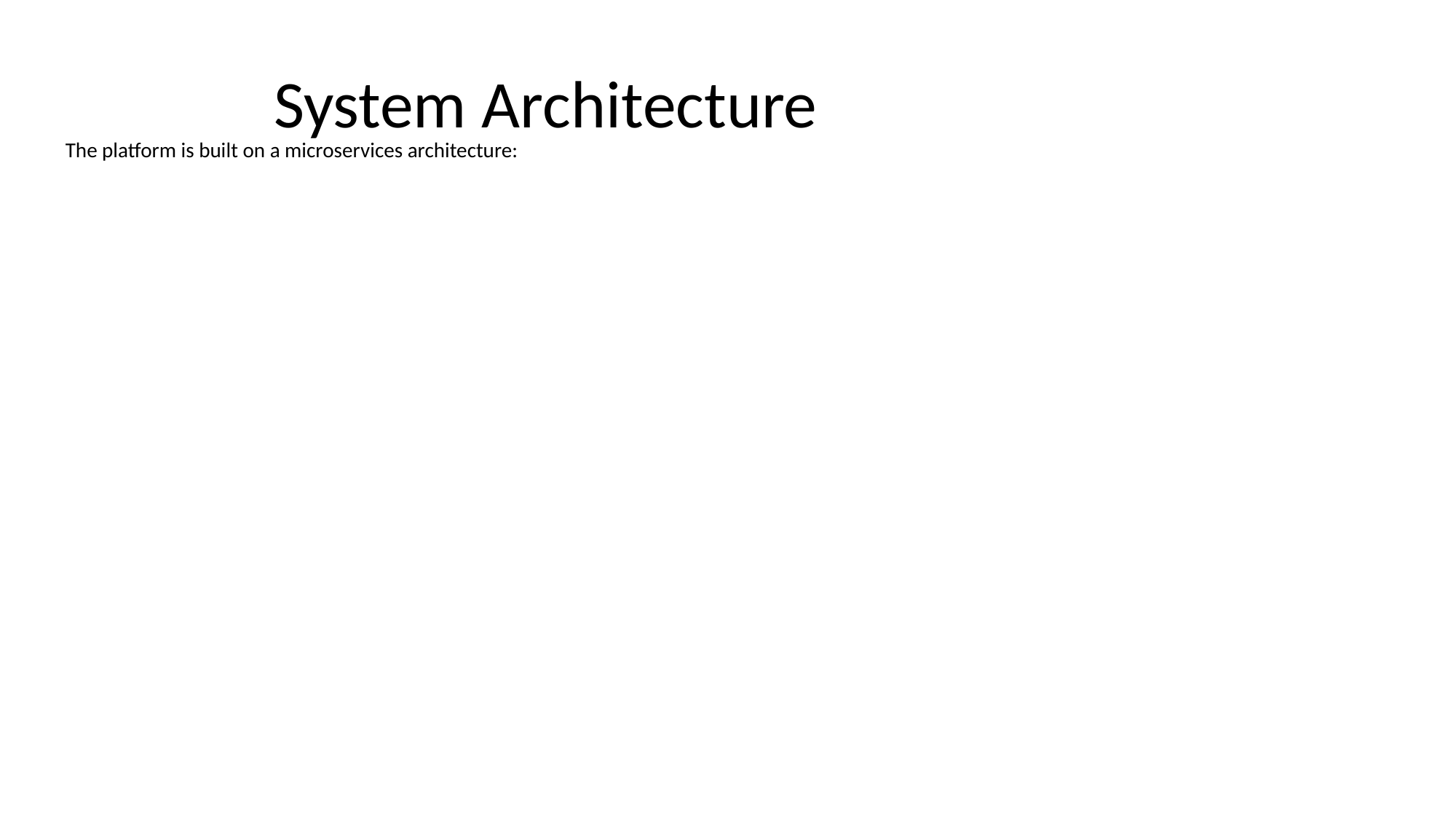

# System Architecture
The platform is built on a microservices architecture: